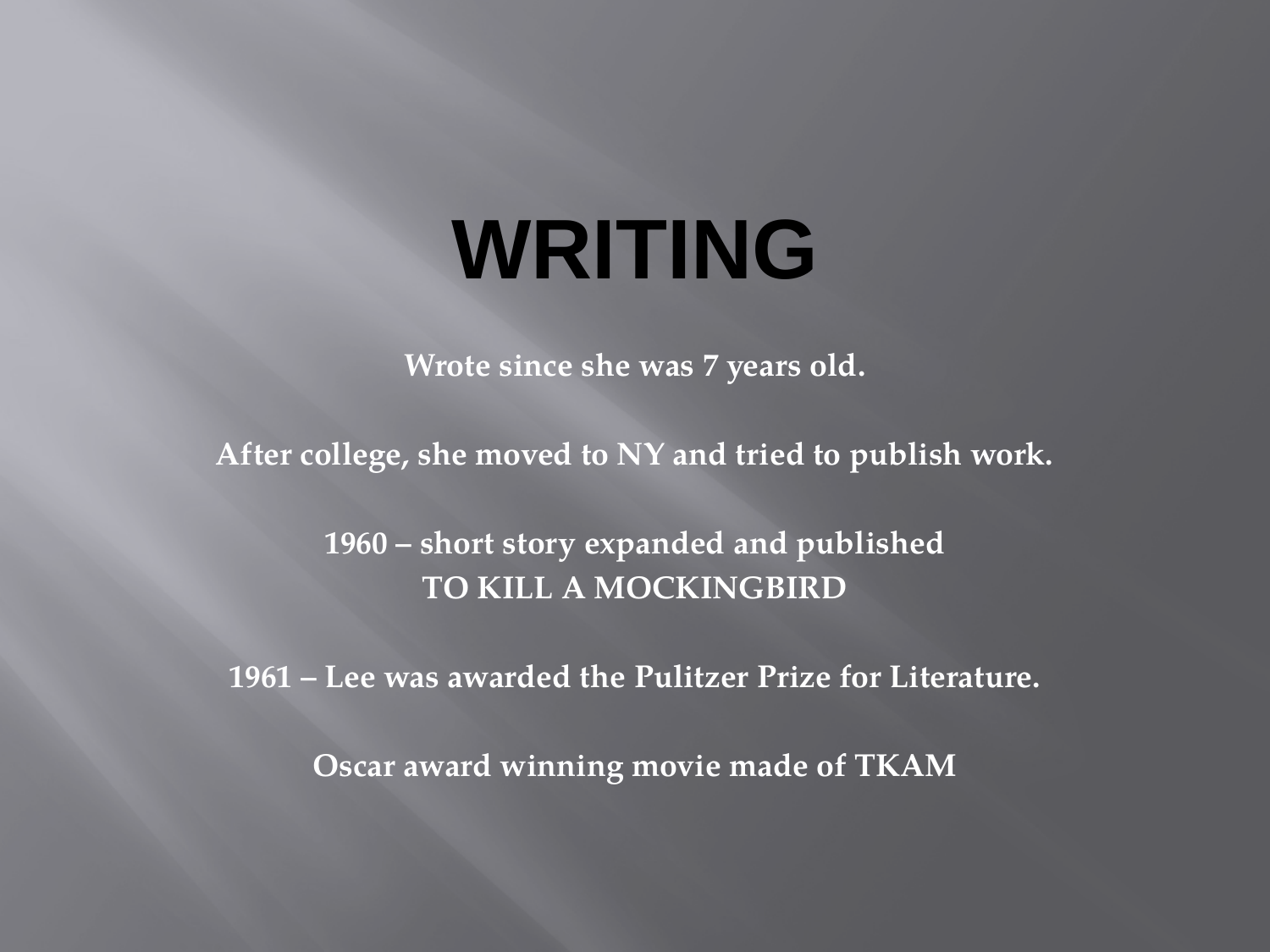

# Writing
Wrote since she was 7 years old.

After college, she moved to NY and tried to publish work.

1960 – short story expanded and published
TO KILL A MOCKINGBIRD

1961 – Lee was awarded the Pulitzer Prize for Literature.

Oscar award winning movie made of TKAM